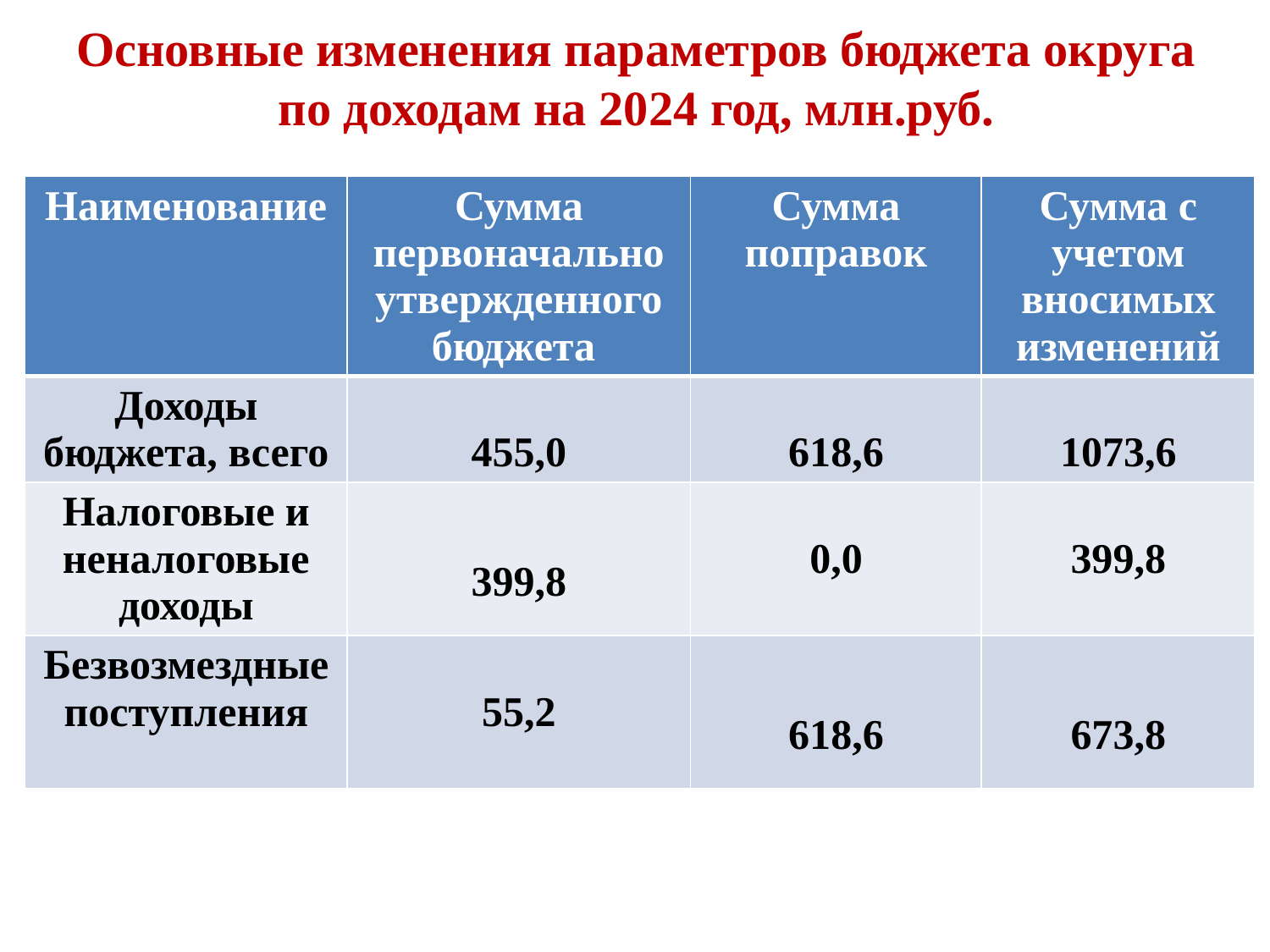

# Основные изменения параметров бюджета округа по доходам на 2024 год, млн.руб.
| Наименование | Сумма первоначально утвержденного бюджета | Сумма поправок | Сумма с учетом вносимых изменений |
| --- | --- | --- | --- |
| Доходы бюджета, всего | 455,0 | 618,6 | 1073,6 |
| Налоговые и неналоговые доходы | 399,8 | 0,0 | 399,8 |
| Безвозмездные поступления | 55,2 | 618,6 | 673,8 |